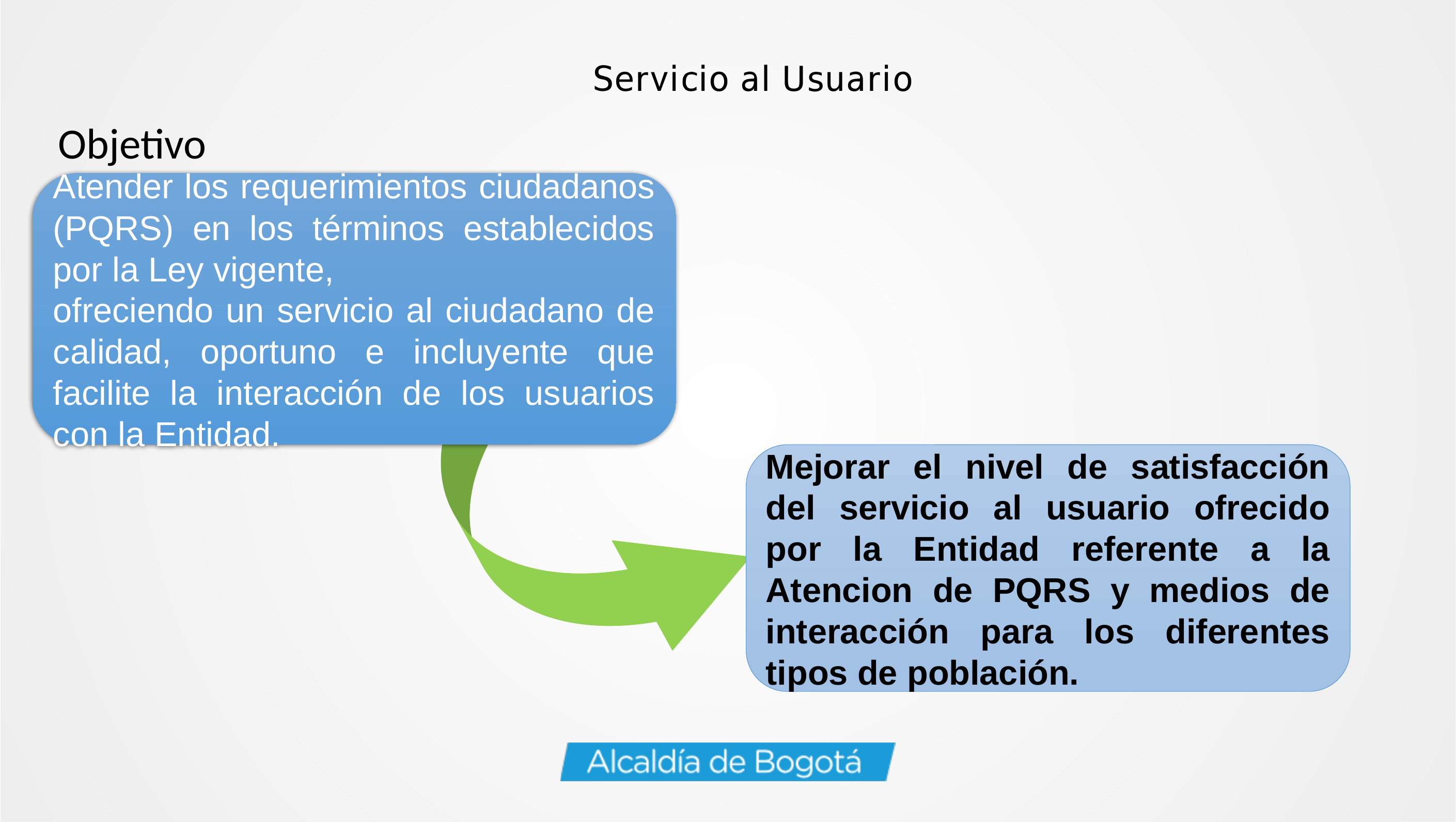

Servicio al Usuario
Objetivo
Atender los requerimientos ciudadanos (PQRS) en los términos establecidos por la Ley vigente,
ofreciendo un servicio al ciudadano de calidad, oportuno e incluyente que facilite la interacción de los usuarios con la Entidad.

Mejorar el nivel de satisfacción del servicio al usuario ofrecido por la Entidad referente a la Atencion de PQRS y medios de interacción para los diferentes tipos de población.